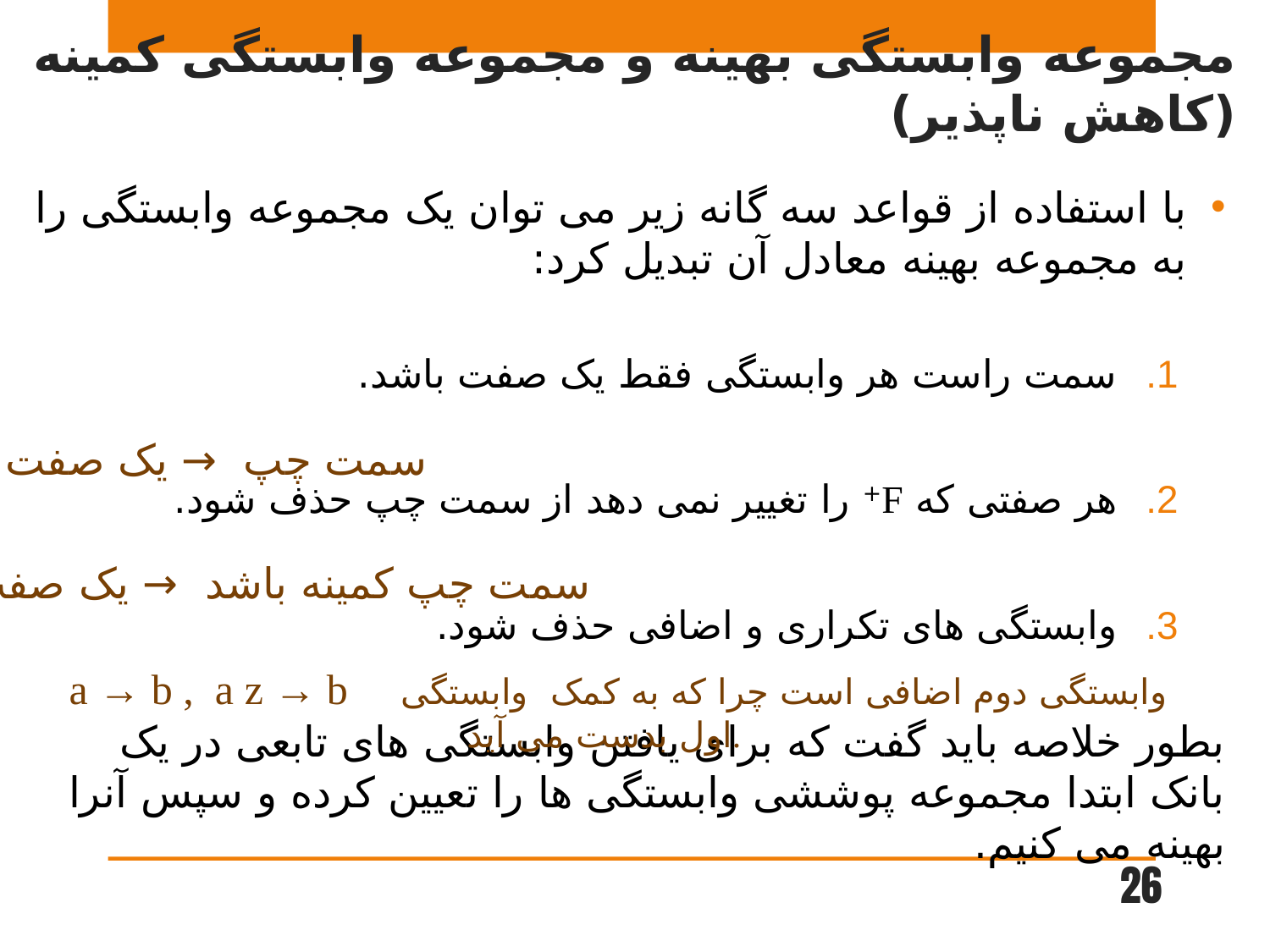

# مجموعه وابستگی بهینه و مجموعه وابستگی کمینه (کاهش ناپذیر)
با استفاده از قواعد سه گانه زیر می توان یک مجموعه وابستگی را به مجموعه بهینه معادل آن تبدیل کرد:

سمت راست هر وابستگی فقط یک صفت باشد.

هر صفتی که F+ را تغییر نمی دهد از سمت چپ حذف شود.

وابستگی های تکراری و اضافی حذف شود.

بطور خلاصه باید گفت که برای یافتن وابستگی های تابعی در یک بانک ابتدا مجموعه پوششی وابستگی ها را تعیین کرده و سپس آنرا بهینه می کنیم.
 سمت چپ  → یک صفت
 سمت چپ کمینه باشد  → یک صفت
 a → b ,  a z → b     وابستگی دوم اضافی است چرا که به کمک  وابستگی اول بدست می آید.
26